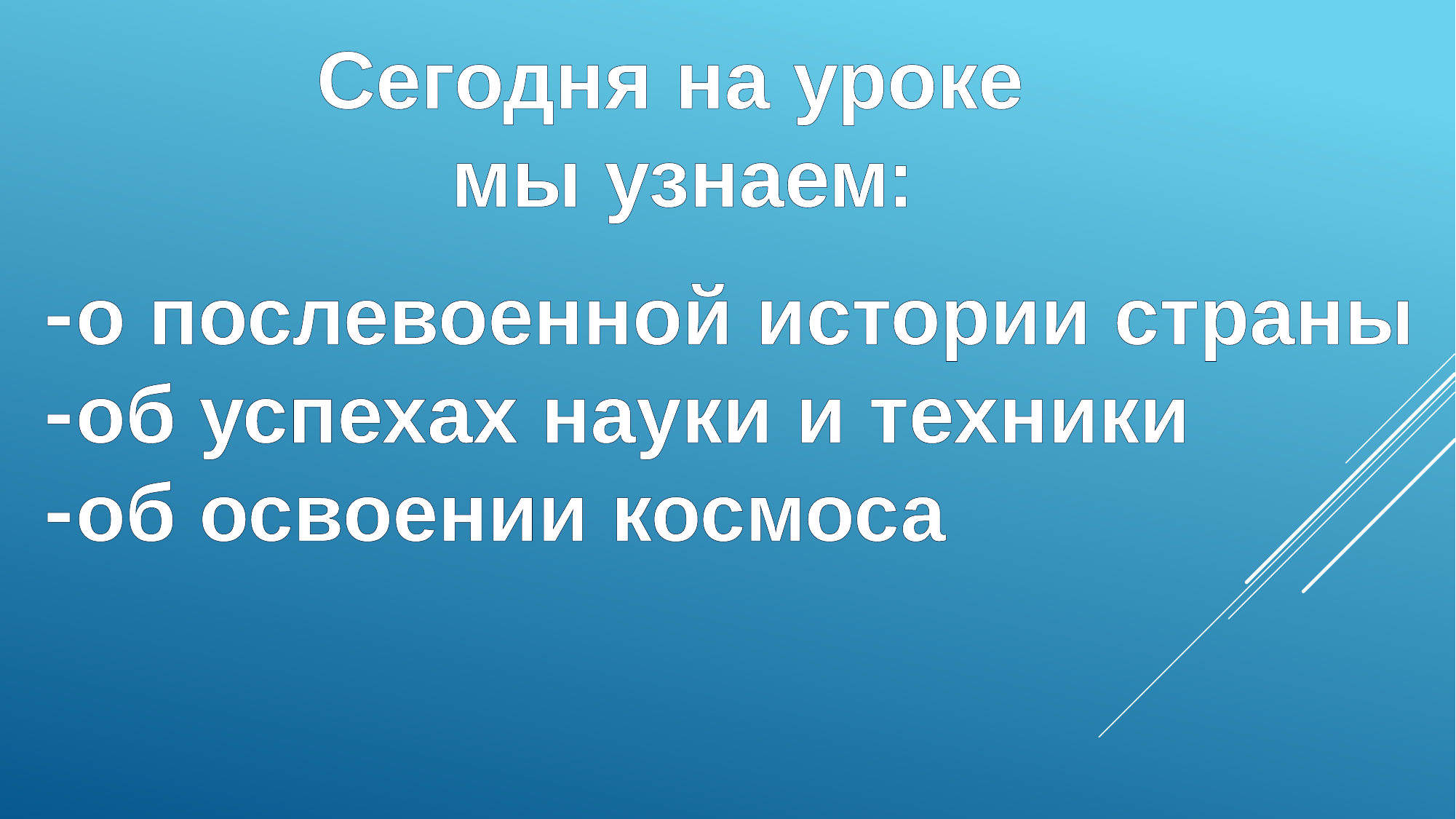

Сегодня на уроке
мы узнаем:
-о послевоенной истории страны
-об успехах науки и техники
-об освоении космоса